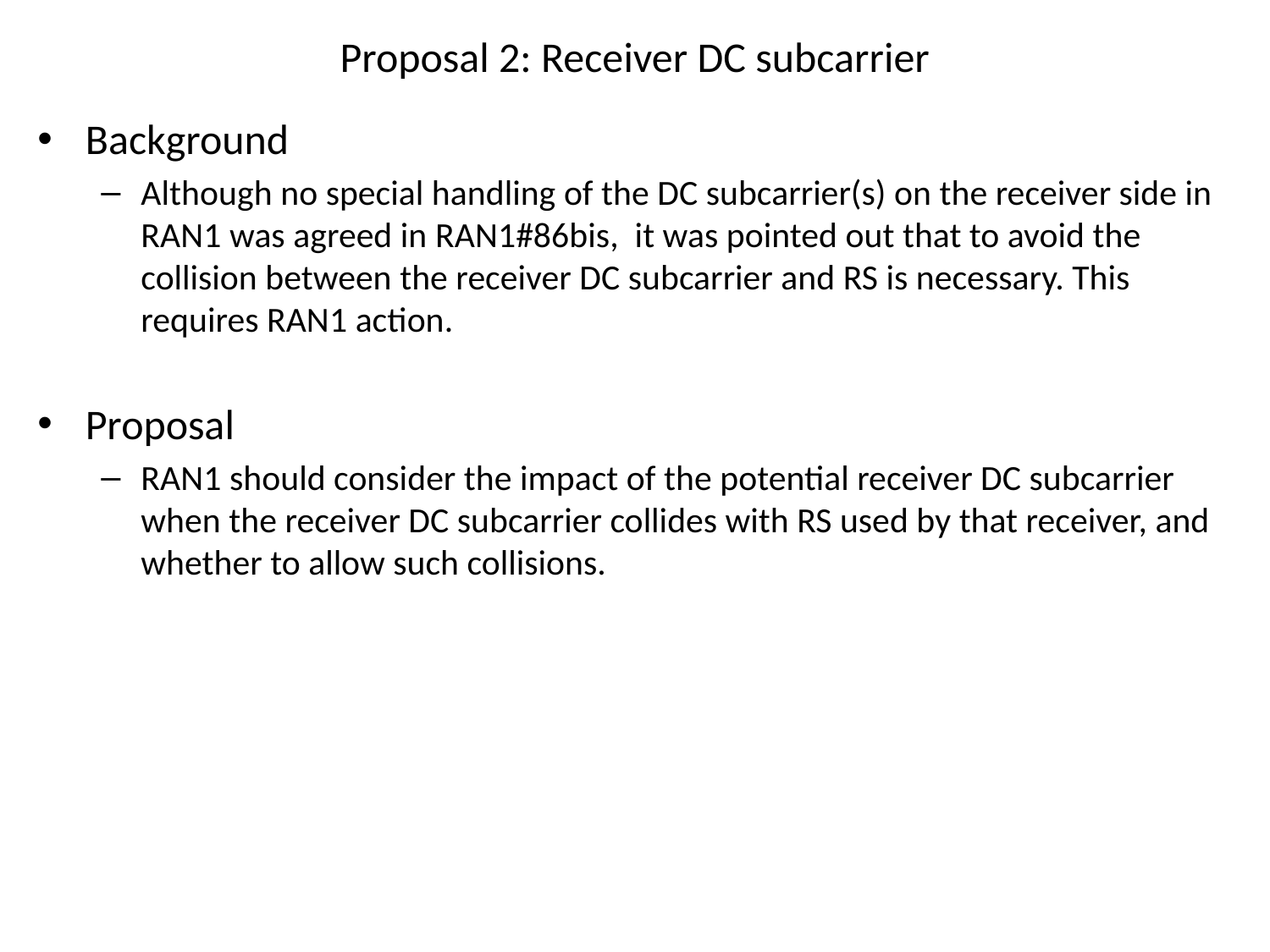

# Proposal 2: Receiver DC subcarrier
Background
Although no special handling of the DC subcarrier(s) on the receiver side in RAN1 was agreed in RAN1#86bis,  it was pointed out that to avoid the collision between the receiver DC subcarrier and RS is necessary. This requires RAN1 action.

Proposal
RAN1 should consider the impact of the potential receiver DC subcarrier when the receiver DC subcarrier collides with RS used by that receiver, and whether to allow such collisions.